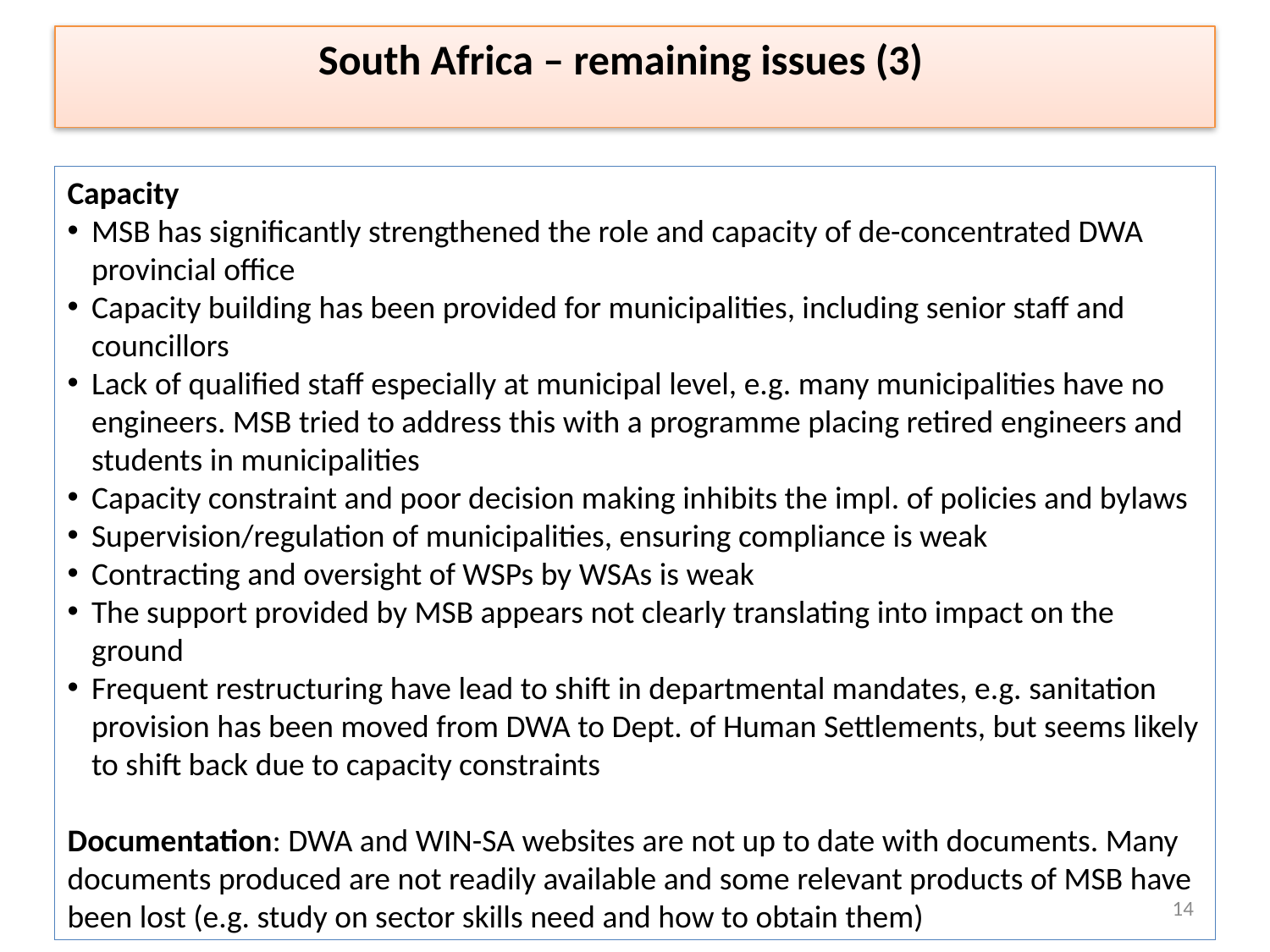

South Africa – remaining issues (3)

Capacity
MSB has significantly strengthened the role and capacity of de-concentrated DWA provincial office
Capacity building has been provided for municipalities, including senior staff and councillors
Lack of qualified staff especially at municipal level, e.g. many municipalities have no engineers. MSB tried to address this with a programme placing retired engineers and students in municipalities
Capacity constraint and poor decision making inhibits the impl. of policies and bylaws
Supervision/regulation of municipalities, ensuring compliance is weak
Contracting and oversight of WSPs by WSAs is weak
The support provided by MSB appears not clearly translating into impact on the ground
Frequent restructuring have lead to shift in departmental mandates, e.g. sanitation provision has been moved from DWA to Dept. of Human Settlements, but seems likely to shift back due to capacity constraints

Documentation: DWA and WIN-SA websites are not up to date with documents. Many documents produced are not readily available and some relevant products of MSB have been lost (e.g. study on sector skills need and how to obtain them)
14